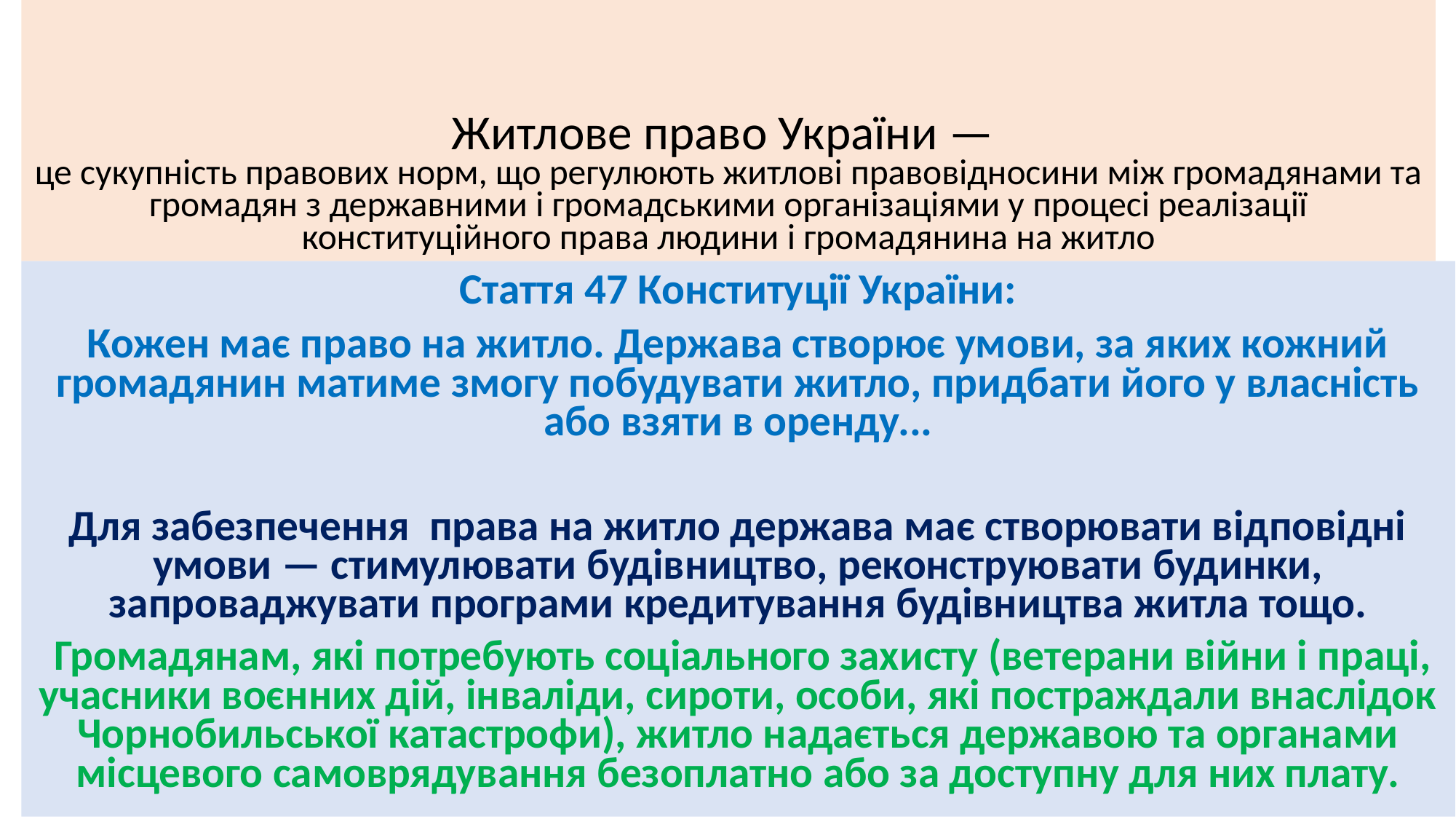

# Житлове право України — це сукупність правових норм, що регулюють житлові правовідносини між громадянами та громадян з державними і громадськими організаціями у процесі реалізації конституційного права людини і громадянина на житло
Стаття 47 Конституції України:
Кожен має право на житло. Держава створює умови, за яких кожний громадянин матиме змогу побудувати житло, придбати його у власність або взяти в оренду...

Для забезпечення  права на житло держава має створювати відповідні умови — стимулювати будівництво, реконструювати будинки, запроваджувати програми кредитування будівництва житла тощо.
 Громадянам, які потребують соціального захисту (ветерани війни і праці, учасники воєнних дій, інваліди, сироти, особи, які постраждали внаслідок Чорнобильської катастрофи), житло надається державою та органами місцевого самоврядування безоплатно або за доступну для них плату.